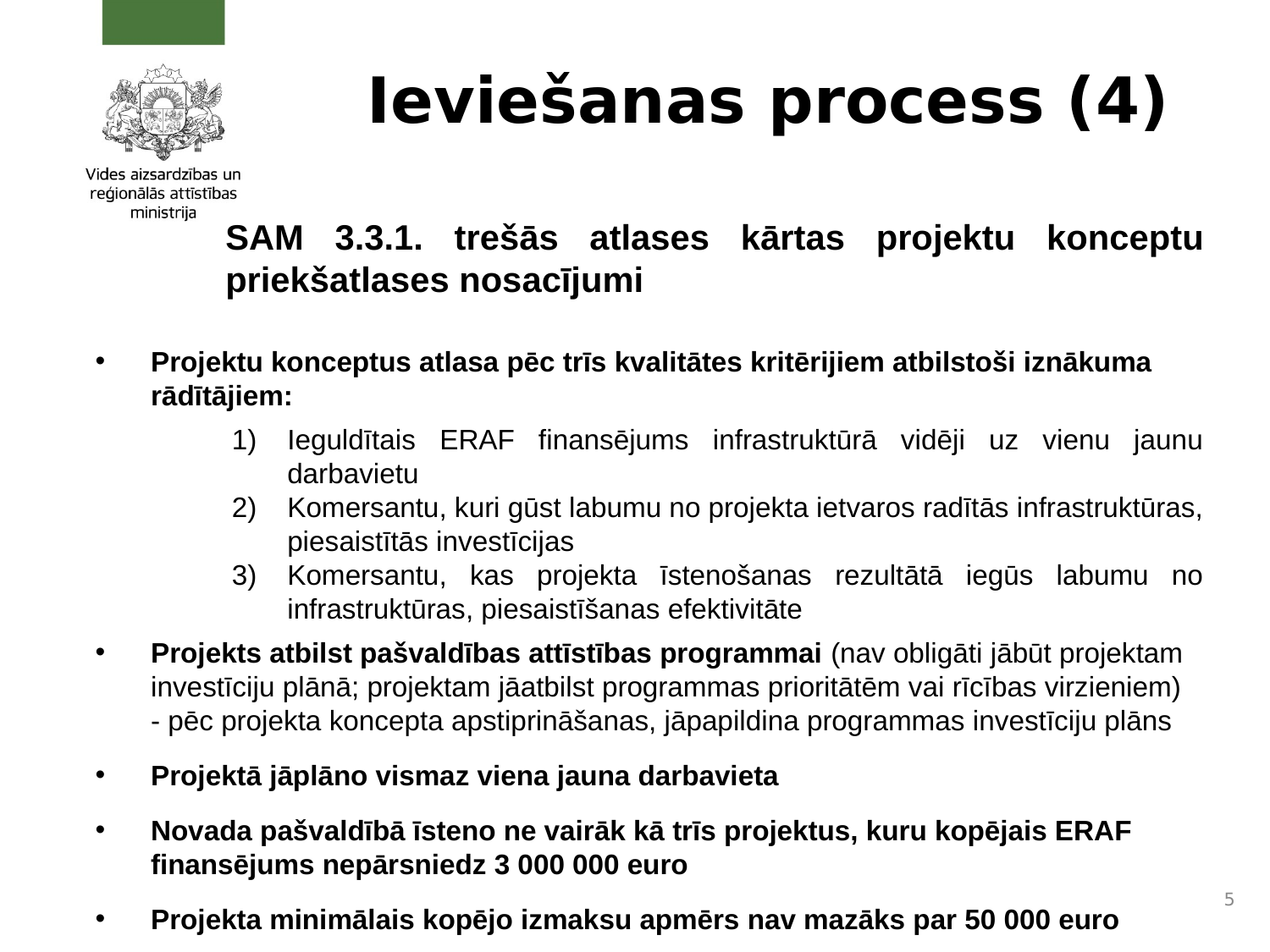

SAM 3.3.1. trešās atlases kārtas projektu konceptu priekšatlases nosacījumi

Projektu konceptus atlasa pēc trīs kvalitātes kritērijiem atbilstoši iznākuma rādītājiem:
Ieguldītais ERAF finansējums infrastruktūrā vidēji uz vienu jaunu darbavietu
Komersantu, kuri gūst labumu no projekta ietvaros radītās infrastruktūras, piesaistītās investīcijas
Komersantu, kas projekta īstenošanas rezultātā iegūs labumu no infrastruktūras, piesaistīšanas efektivitāte
Projekts atbilst pašvaldības attīstības programmai (nav obligāti jābūt projektam investīciju plānā; projektam jāatbilst programmas prioritātēm vai rīcības virzieniem)  - pēc projekta koncepta apstiprināšanas, jāpapildina programmas investīciju plāns
Projektā jāplāno vismaz viena jauna darbavieta
Novada pašvaldībā īsteno ne vairāk kā trīs projektus, kuru kopējais ERAF finansējums nepārsniedz 3 000 000 euro
Projekta minimālais kopējo izmaksu apmērs nav mazāks par 50 000 euro

# Ieviešanas process (4)
5